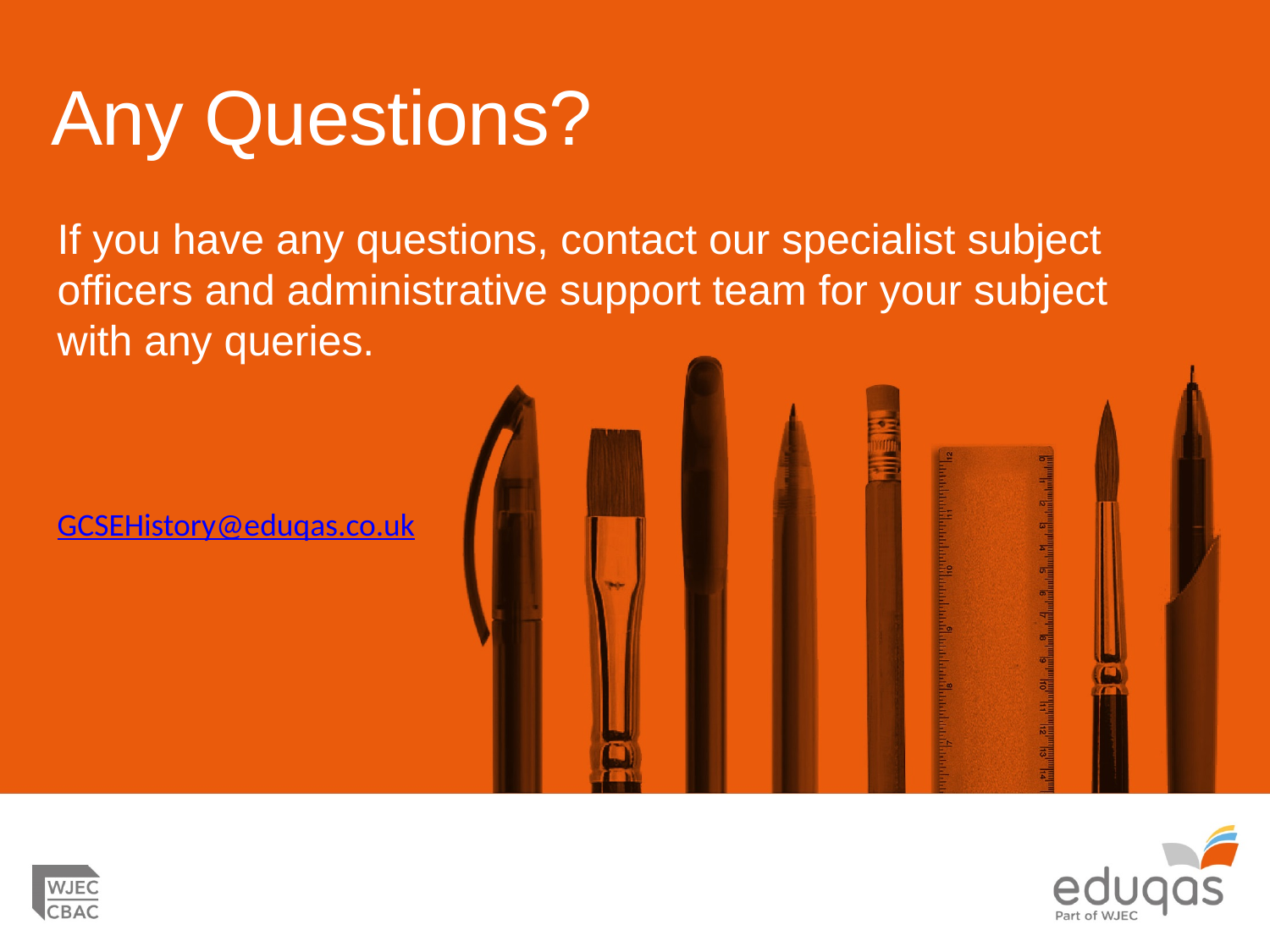

If you have any questions, contact our specialist subject officers and administrative support team for your subject with any queries.

GCSEHistory@eduqas.co.uk